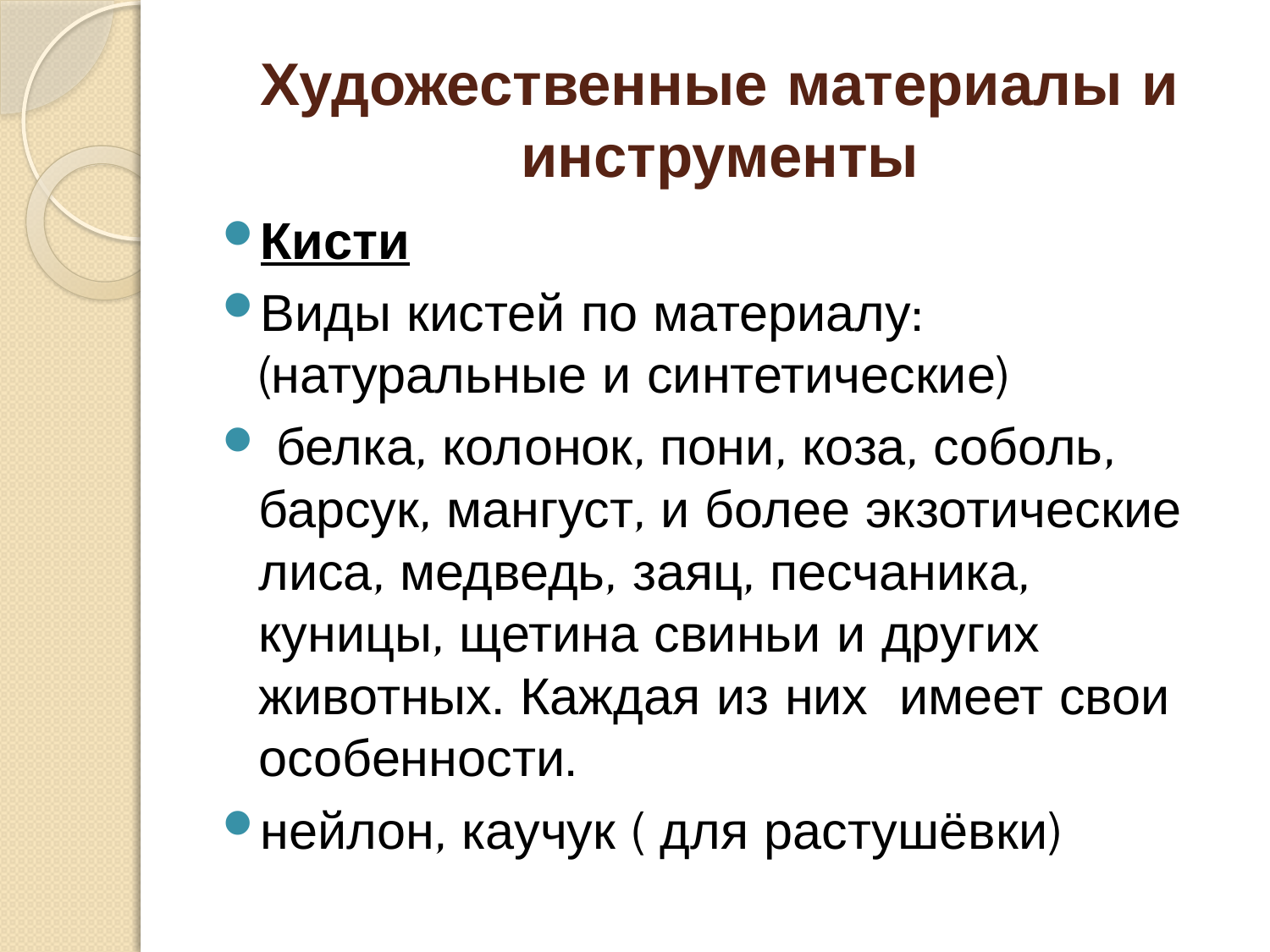

# Художественные материалы и инструменты
Кисти
Виды кистей по материалу: (натуральные и синтетические)
 белка, колонок, пони, коза, соболь, барсук, мангуст, и более экзотические лиса, медведь, заяц, песчаника, куницы, щетина свиньи и других животных. Каждая из них  имеет свои особенности.
нейлон, каучук ( для растушёвки)